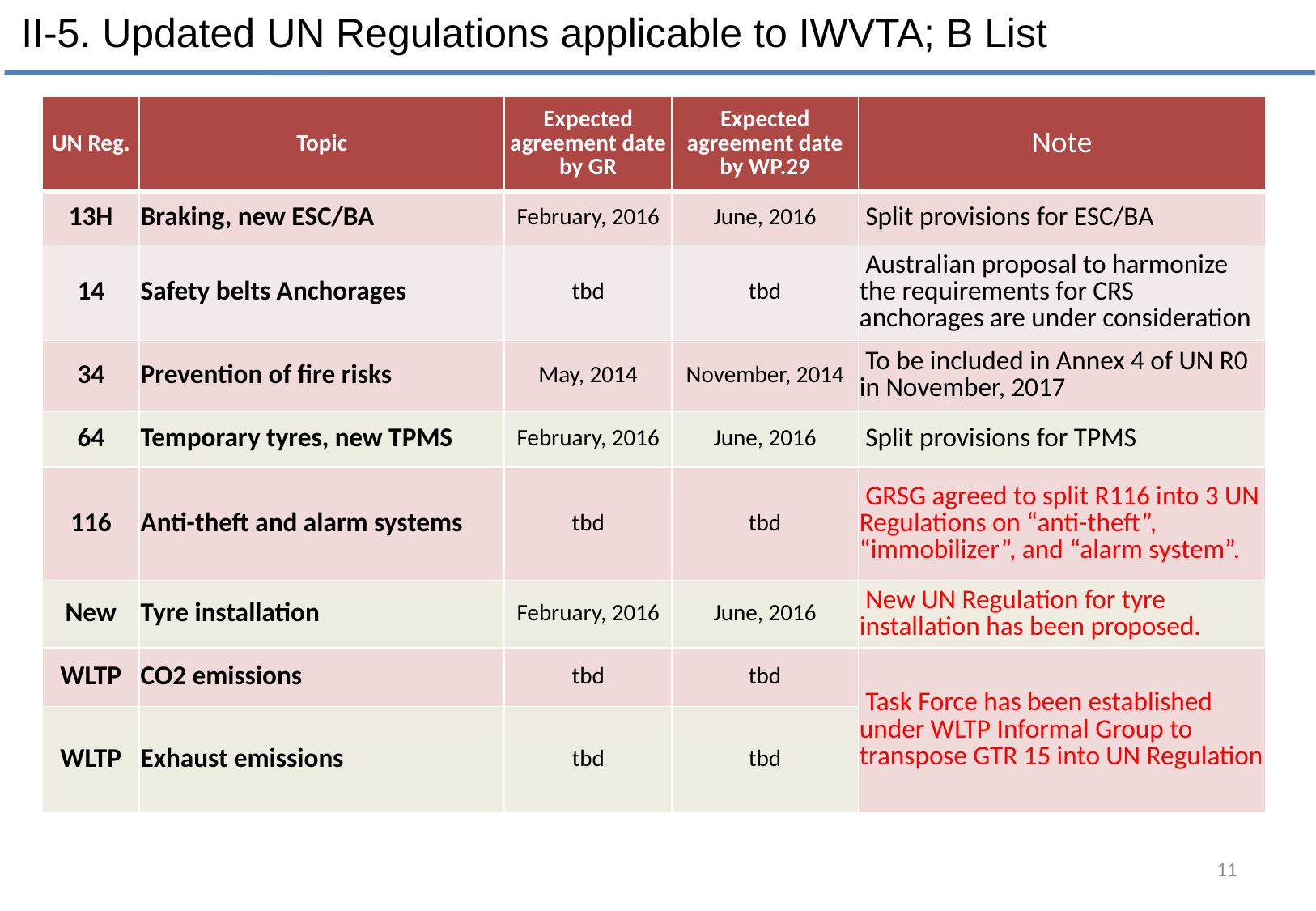

II-5. Updated UN Regulations applicable to IWVTA; B List

| UN Reg. | Topic | Expected agreement date by GR | Expected agreement date by WP.29 | Note |
| --- | --- | --- | --- | --- |
| 13H | Braking, new ESC/BA | February, 2016 | June, 2016 | Split provisions for ESC/BA |
| 14 | Safety belts Anchorages | tbd | tbd | Australian proposal to harmonize the requirements for CRS anchorages are under consideration |
| 34 | Prevention of fire risks | May, 2014 | November, 2014 | To be included in Annex 4 of UN R0 in November, 2017 |
| 64 | Temporary tyres, new TPMS | February, 2016 | June, 2016 | Split provisions for TPMS |
| 116 | Anti-theft and alarm systems | tbd | tbd | GRSG agreed to split R116 into 3 UN Regulations on “anti-theft”, “immobilizer”, and “alarm system”. |
| New | Tyre installation | February, 2016 | June, 2016 | New UN Regulation for tyre installation has been proposed. |
| WLTP | CO2 emissions | tbd | tbd | Task Force has been established under WLTP Informal Group to transpose GTR 15 into UN Regulation |
| WLTP | Exhaust emissions | tbd | tbd |  |
11